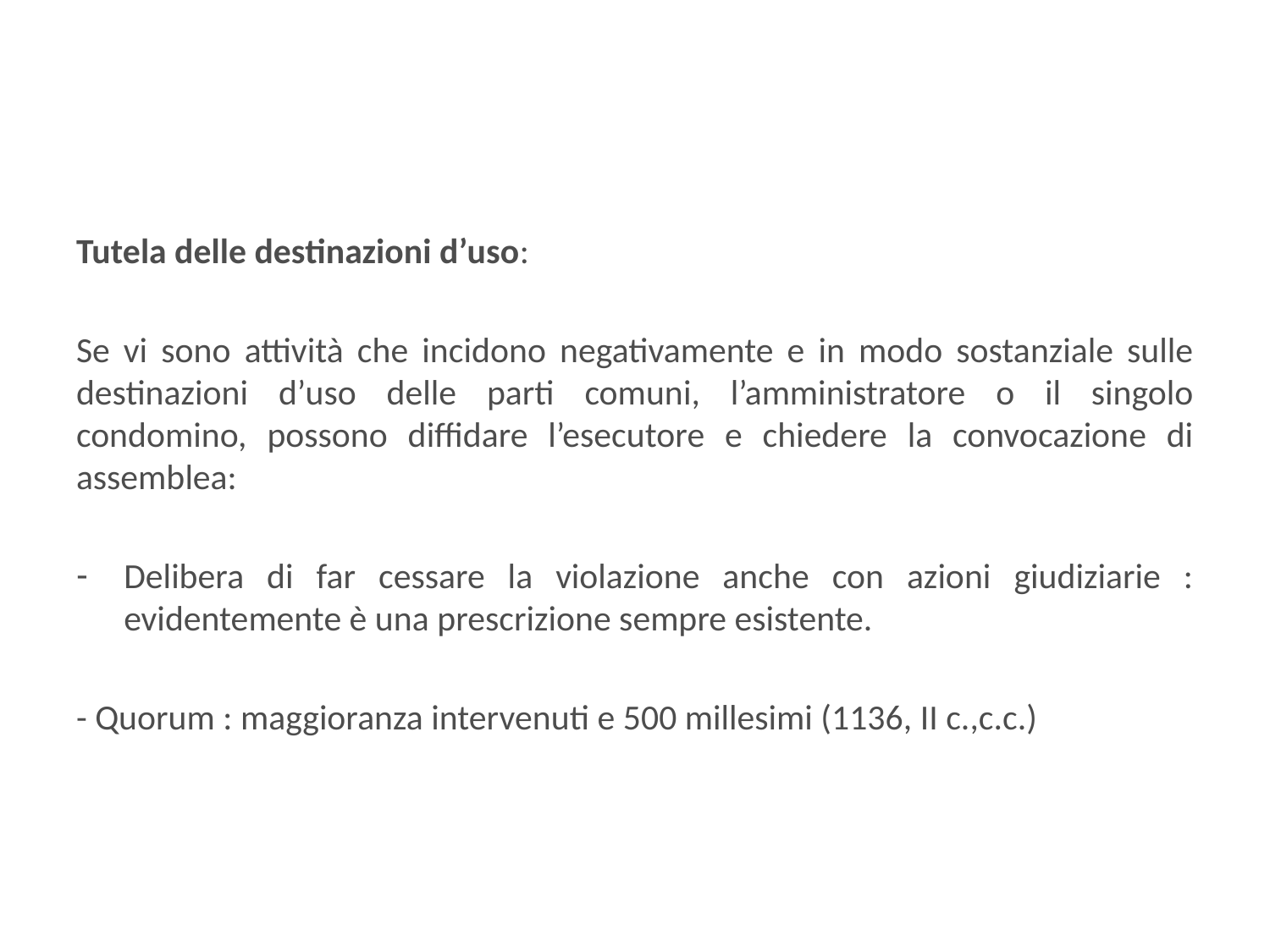

Tutela delle destinazioni d’uso:

Se vi sono attività che incidono negativamente e in modo sostanziale sulle destinazioni d’uso delle parti comuni, l’amministratore o il singolo condomino, possono diffidare l’esecutore e chiedere la convocazione di assemblea:

Delibera di far cessare la violazione anche con azioni giudiziarie : evidentemente è una prescrizione sempre esistente.

- Quorum : maggioranza intervenuti e 500 millesimi (1136, II c.,c.c.)